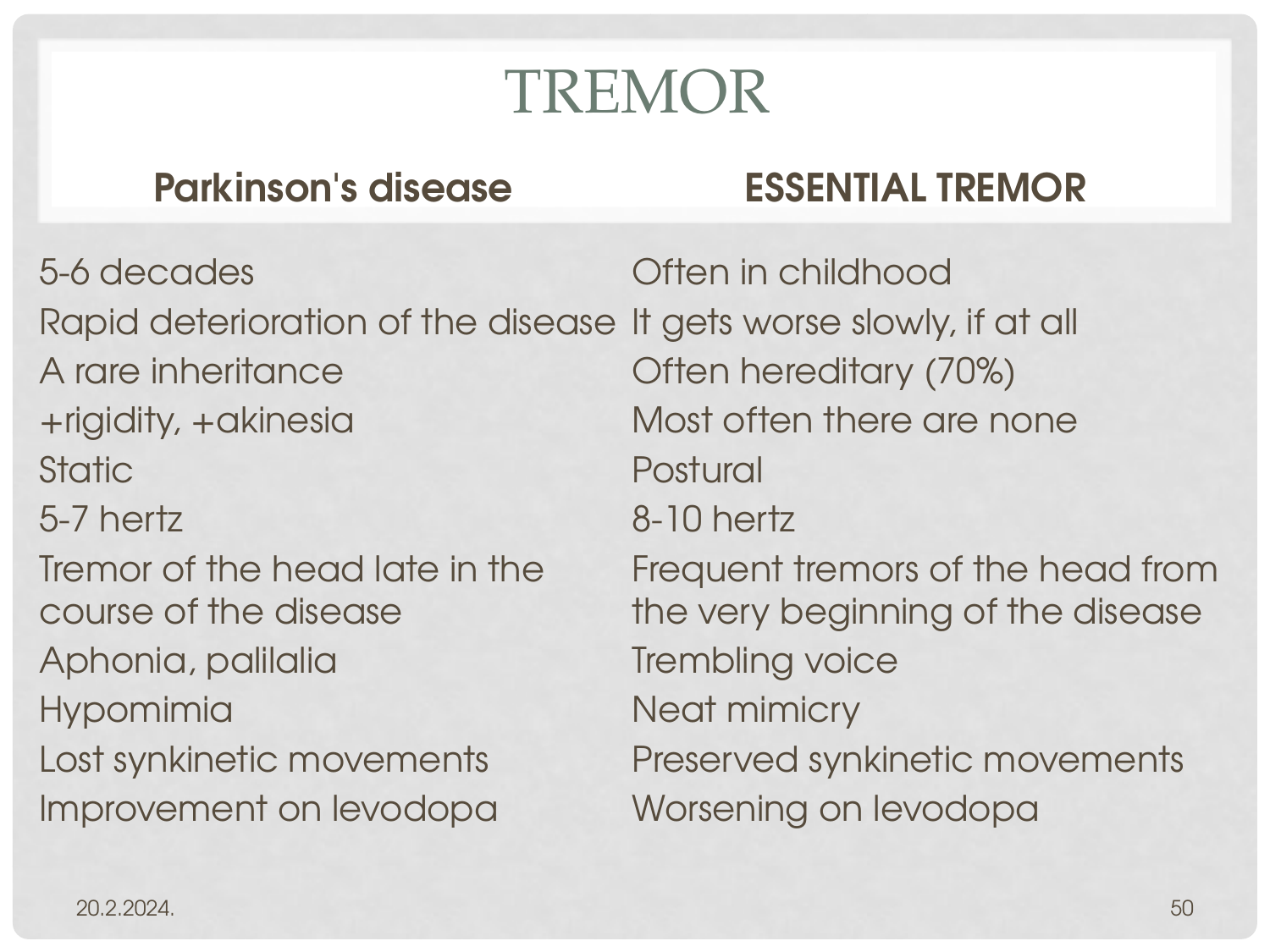

# TREMOR
Parkinson's disease
ESSENTIAL TREMOR
5-6 decades
Rapid deterioration of the disease
A rare inheritance
+rigidity, +akinesia
Static
5-7 hertz
Tremor of the head late in the course of the disease
Aphonia, palilalia
Hypomimia
Lost synkinetic movements
Improvement on levodopa
Often in childhood
It gets worse slowly, if at all
Often hereditary (70%)
Most often there are none
Postural
8-10 hertz
Frequent tremors of the head from the very beginning of the disease
Trembling voice
Neat mimicry
Preserved synkinetic movements
Worsening on levodopa
20.2.2024.
50